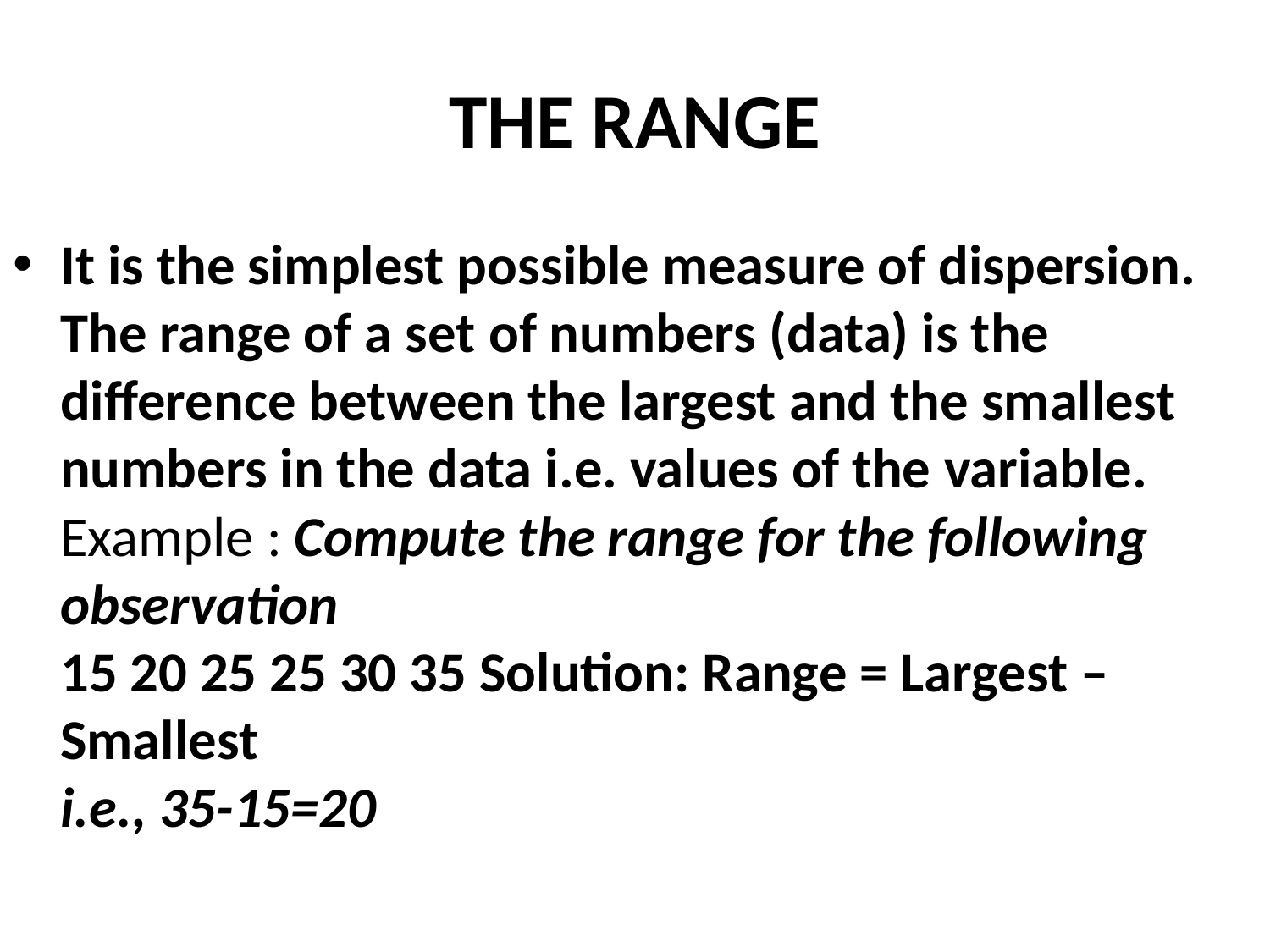

# THE RANGE
It is the simplest possible measure of dispersion. The range of a set of numbers (data) is the difference between the largest and the smallest numbers in the data i.e. values of the variable.
Example : Compute the range for the following observation
15 20 25 25 30 35 Solution: Range = Largest – Smallest
i.e., 35-15=20